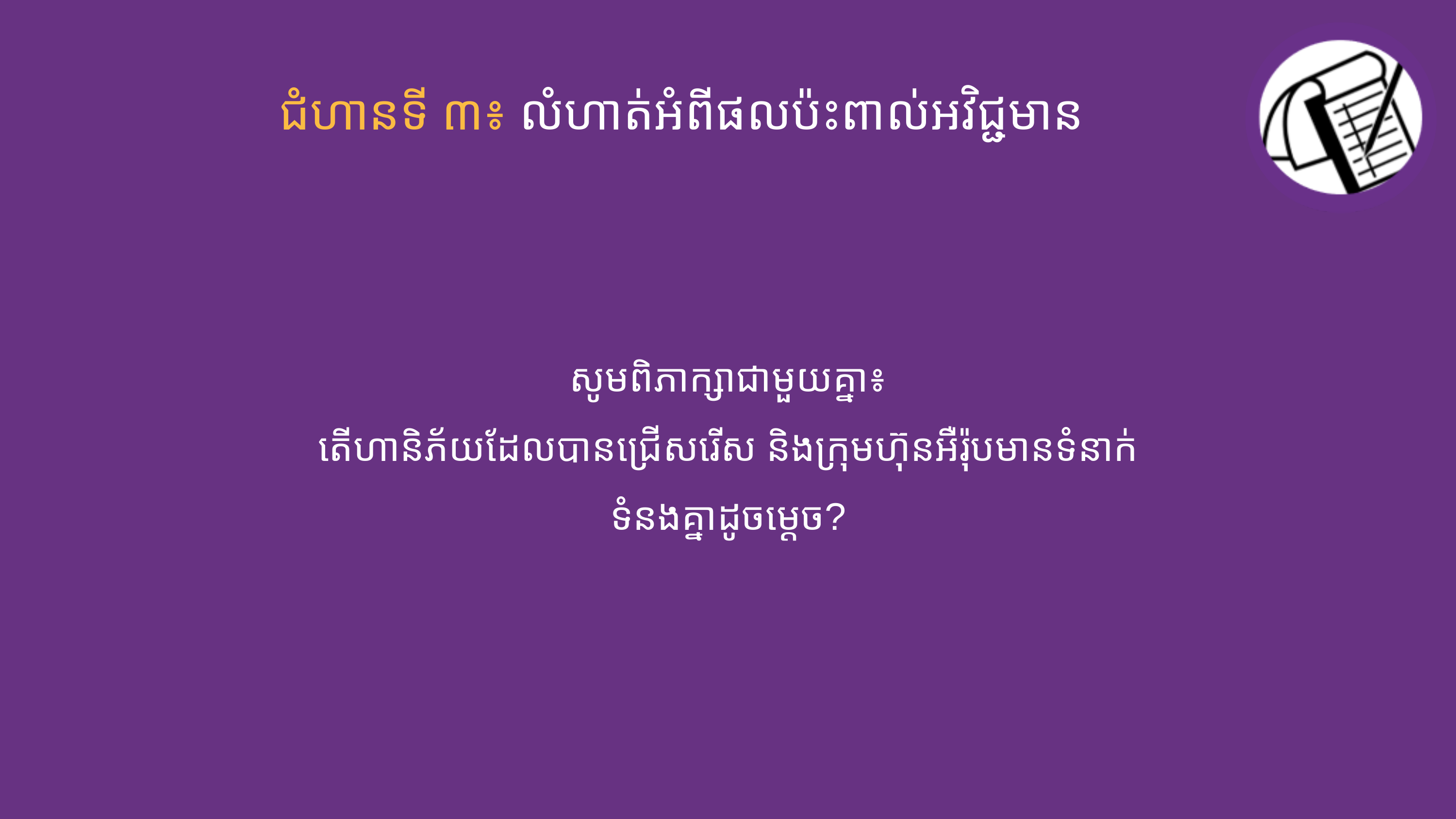

ជំហាន​ទី ៣៖ លំហាត់​អំពី​ផលប៉ះពាល់​អវិជ្ជមាន
សូម​ពិភាក្សាជាមួយគ្នា៖
តើ​ហានិភ័យដែល​បាន​ជ្រើសរើស​ និង​ក្រុម​ហ៊ុនអឺរ៉ុប​មាន​ទំនាក់​ទំនង​គ្នាដូចម្ដេច?